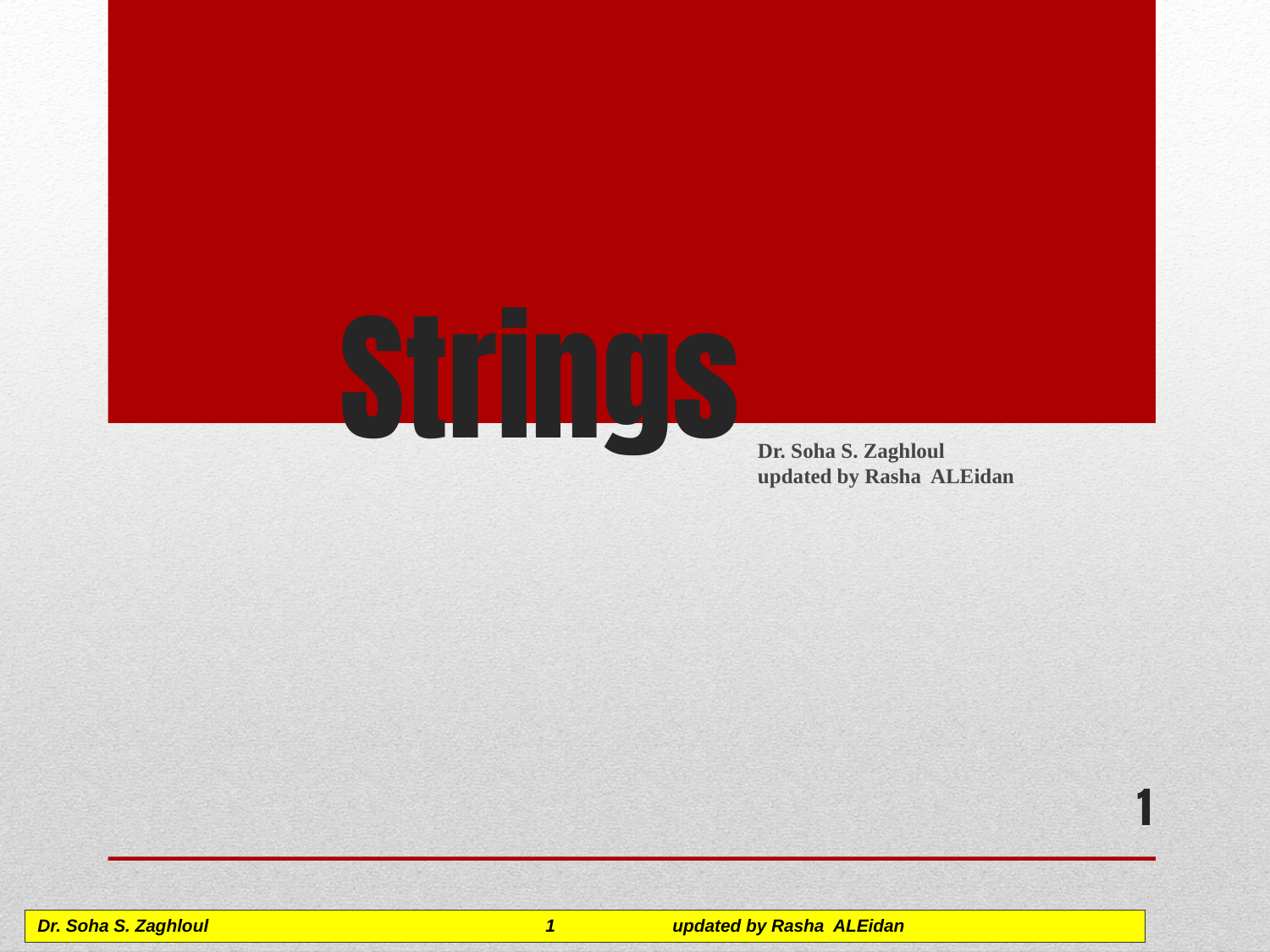

# Strings
Dr. Soha S. Zaghloul
updated by Rasha  ALEidan

1
Dr. Soha S. Zaghloul			1	updated by Rasha  ALEidan